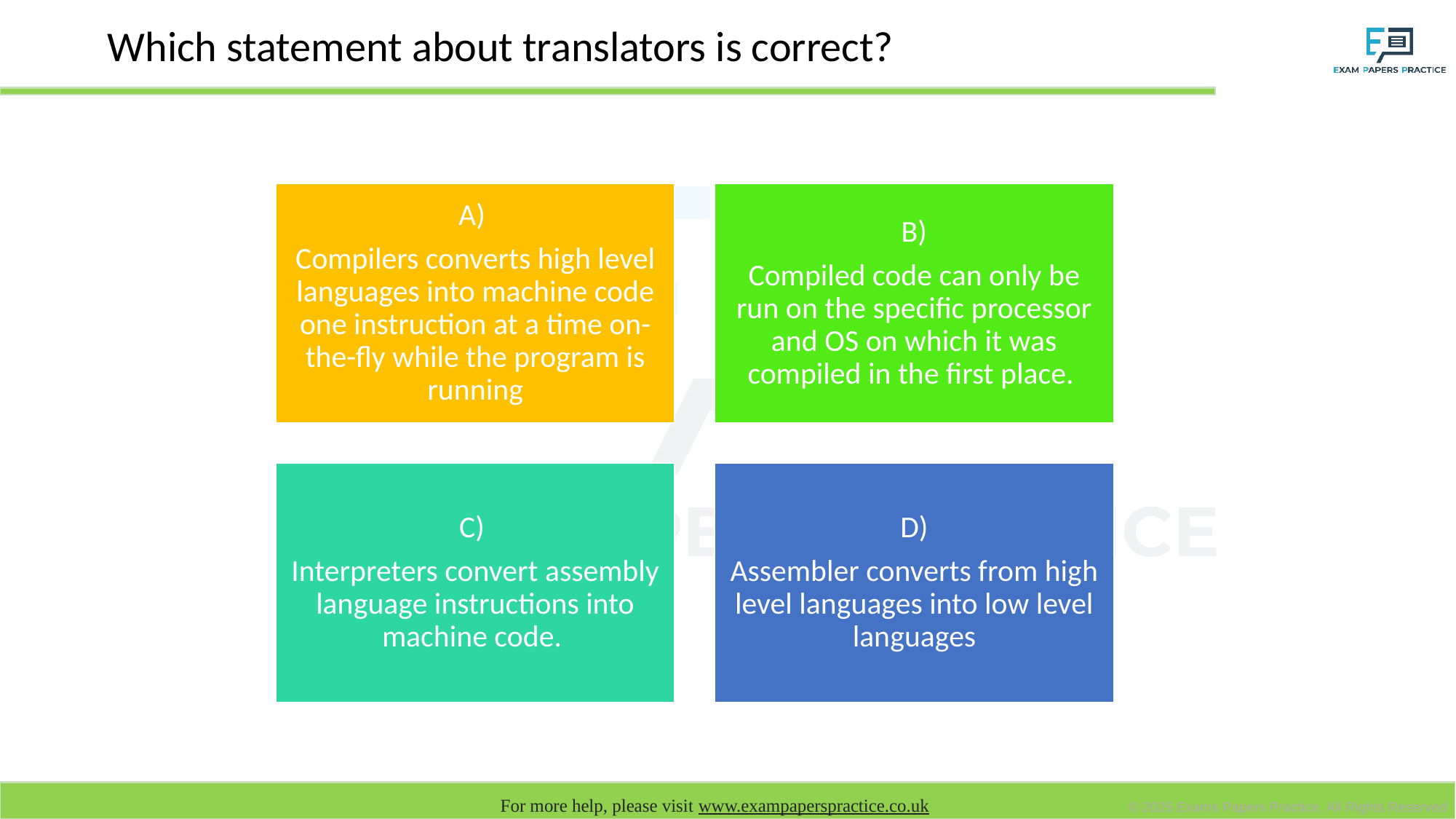

# Which statement about translators is correct?
A)
Compilers converts high level languages into machine code one instruction at a time on-the-fly while the program is running
B)
Compiled code can only be run on the specific processor and OS on which it was compiled in the first place.
C)
Interpreters convert assembly language instructions into machine code.
D)
Assembler converts from high level languages into low level languages